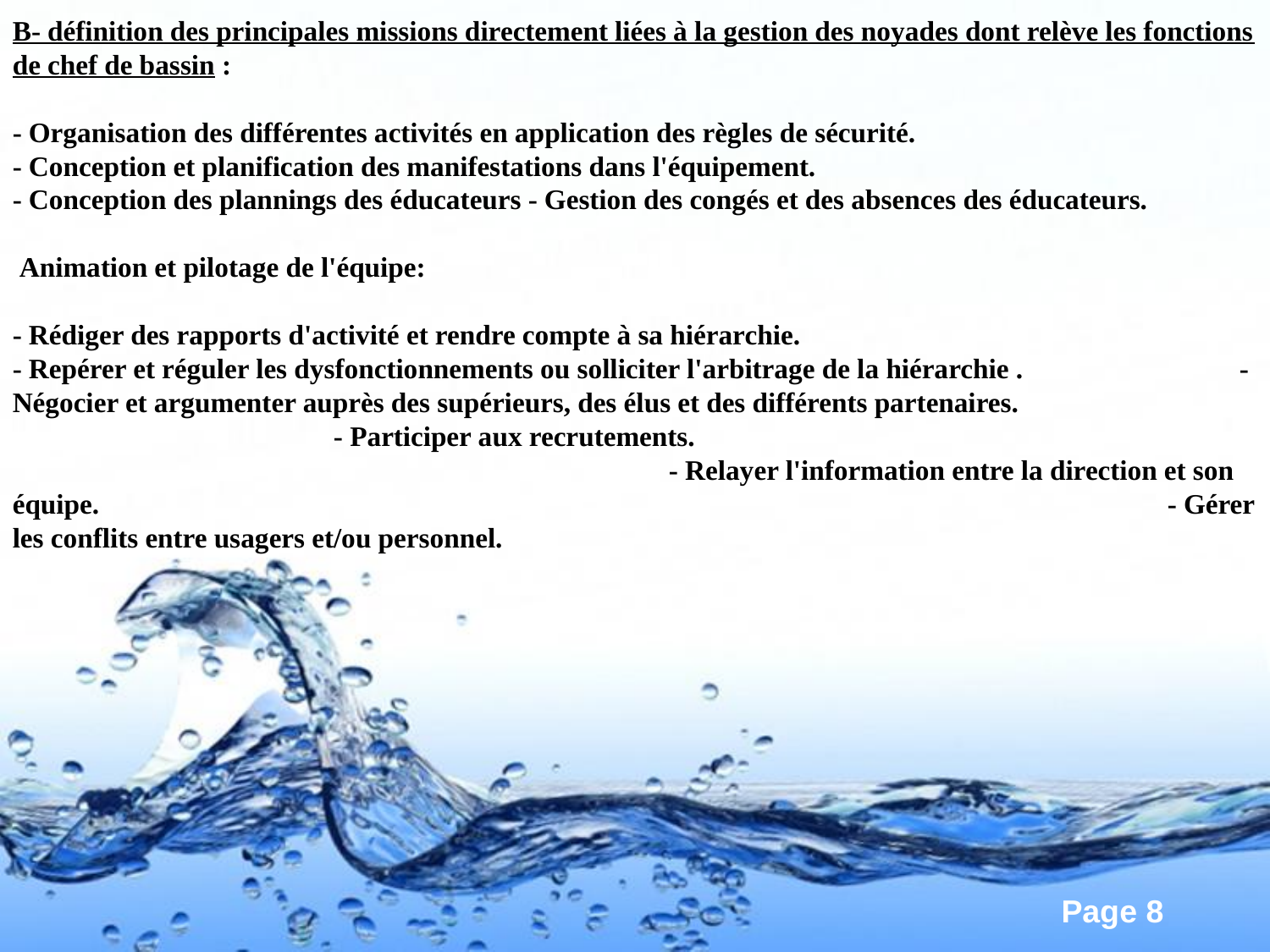

B- définition des principales missions directement liées à la gestion des noyades dont relève les fonctions de chef de bassin :

- Organisation des différentes activités en application des règles de sécurité.
- Conception et planification des manifestations dans l'équipement.
- Conception des plannings des éducateurs - Gestion des congés et des absences des éducateurs.
 Animation et pilotage de l'équipe:
- Rédiger des rapports d'activité et rendre compte à sa hiérarchie.
- Repérer et réguler les dysfonctionnements ou solliciter l'arbitrage de la hiérarchie .                               - Négocier et argumenter auprès des supérieurs, des élus et des différents partenaires.                                                                                - Participer aux recrutements.                                                                                                                                                                               - Relayer l'information entre la direction et son équipe.                                                                                                                                                         - Gérer les conflits entre usagers et/ou personnel.